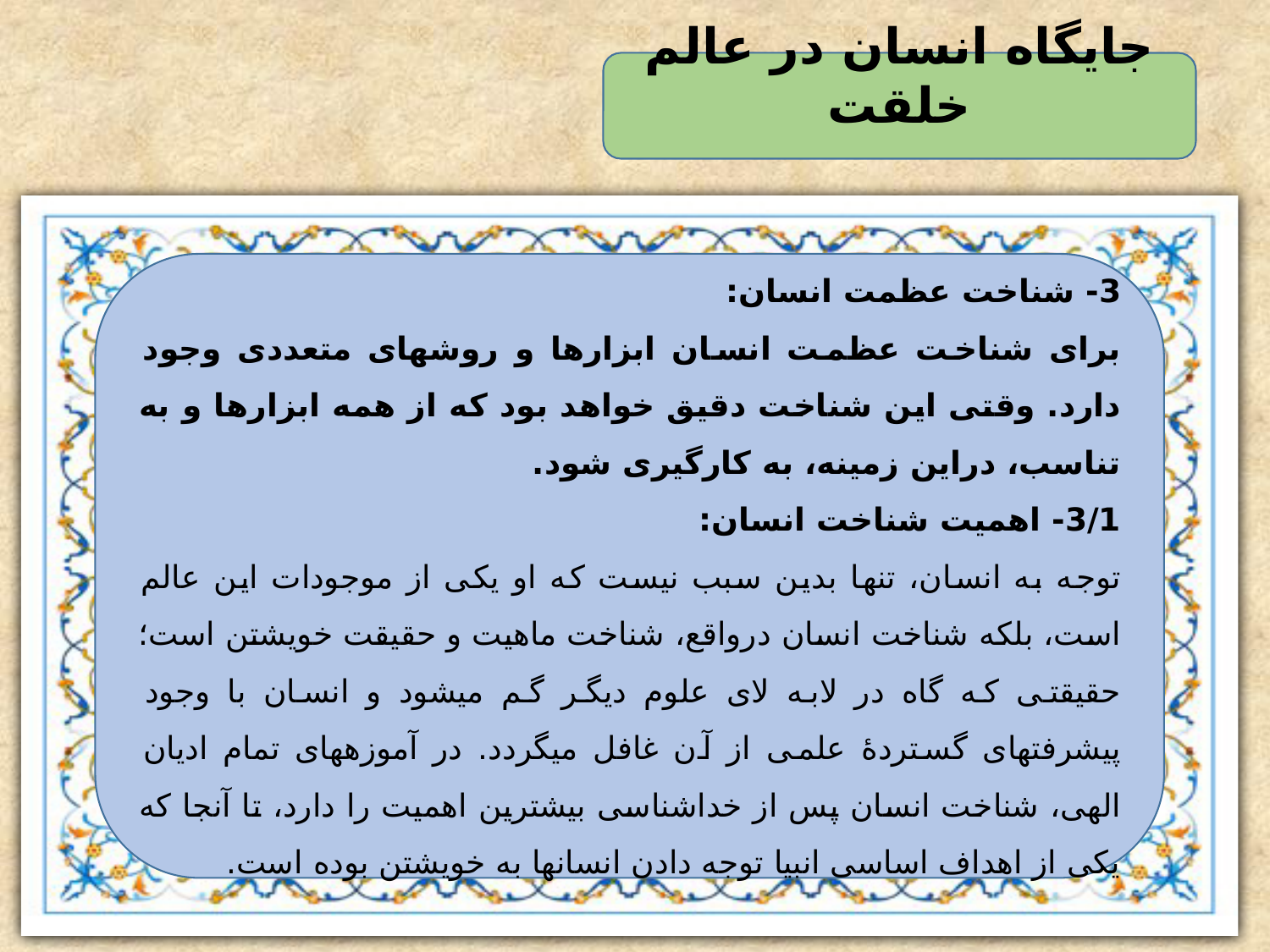

جایگاه انسان در عالم خلقت

3- شناخت عظمت انسان:
برای شناخت عظمت انسان ابزارها و روشهای متعددی وجود دارد. وقتی این شناخت دقیق خواهد بود که از همه ابزارها و به تناسب، دراین زمینه، به کارگیری شود.
3/1- اهمیت شناخت انسان:
توجه به انسان، تنها بدین سبب نیست که او یکی از موجودات این عالم است، بلکه شناخت انسان درواقع، شناخت ماهیت و حقیقت خویشتن است؛ حقیقتی که گاه در لابه لای علوم دیگر گم میشود و انسان با وجود پیشرفتهای گستردۀ علمی از آن غافل میگردد. در آموزههای تمام ادیان الهی، شناخت انسان پس از خداشناسی بیشترین اهمیت را دارد، تا آنجا که یکی از اهداف اساسی انبیا توجه دادن انسانها به خویشتن بوده است.